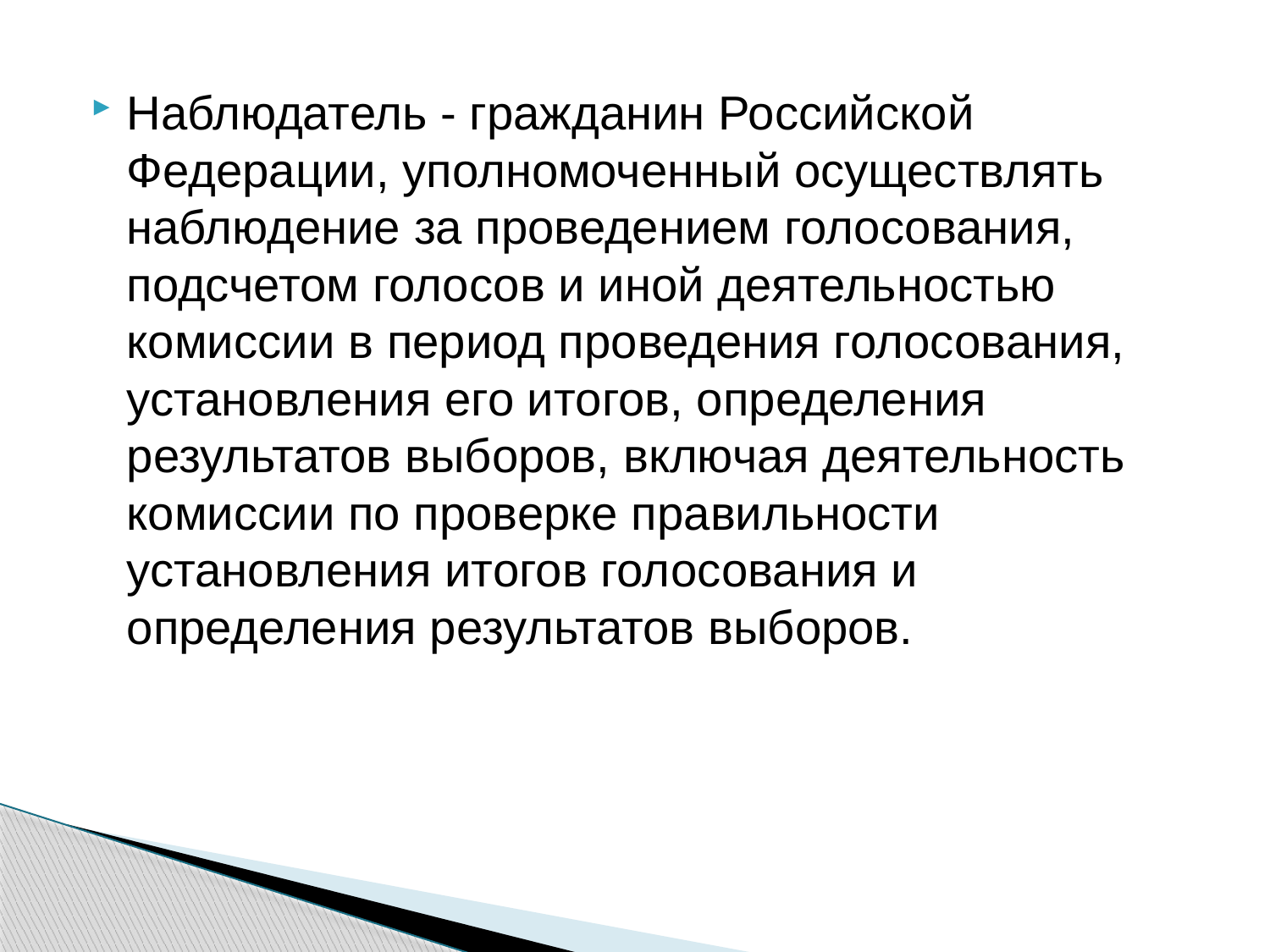

Наблюдатель - гражданин Российской Федерации, уполномоченный осуществлять наблюдение за проведением голосования, подсчетом голосов и иной деятельностью комиссии в период проведения голосования, установления его итогов, определения результатов выборов, включая деятельность комиссии по проверке правильности установления итогов голосования и определения результатов выборов.